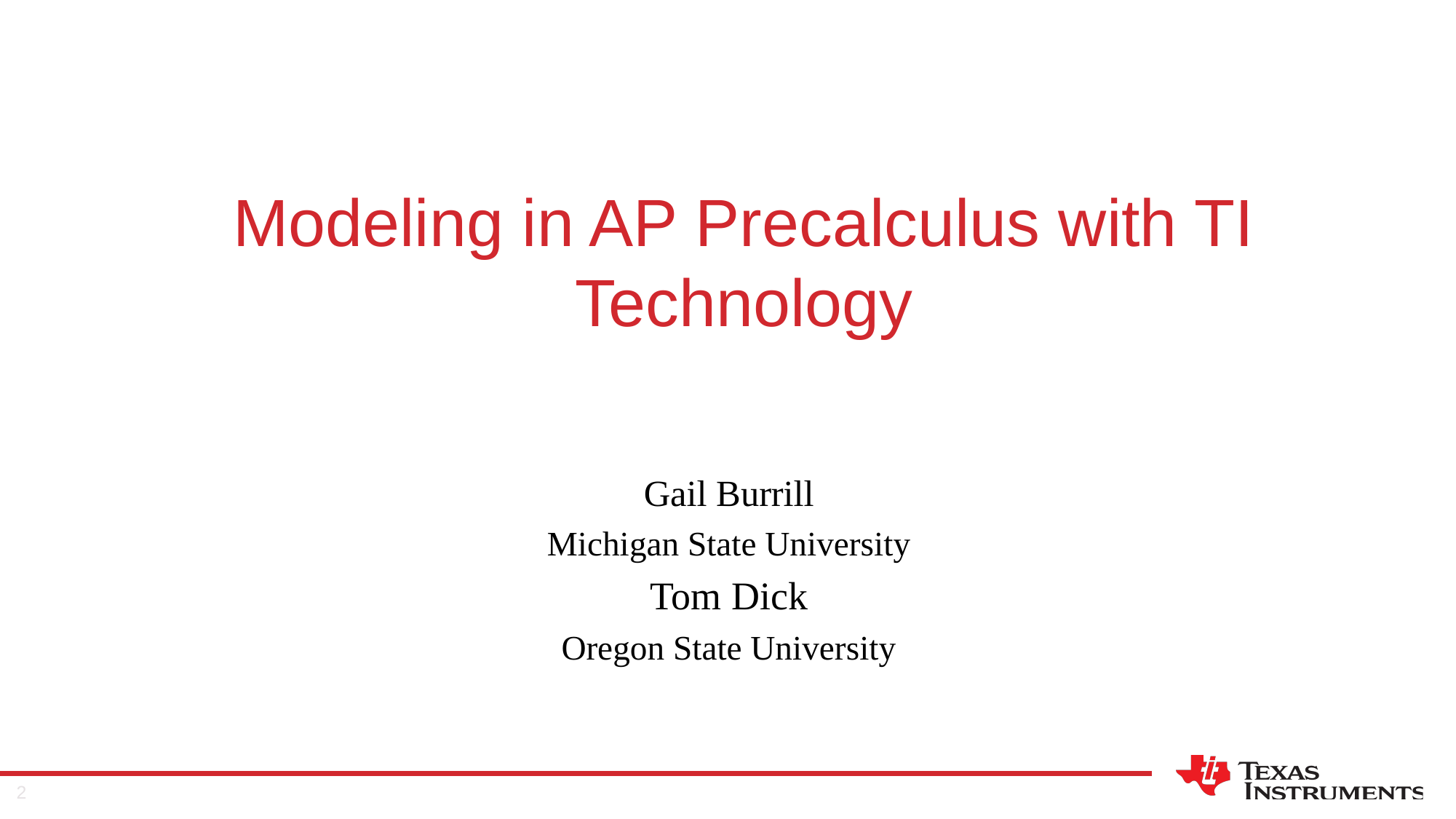

# Modeling in AP Precalculus with TI Technology
Gail Burrill
Michigan State University
Tom Dick
Oregon State University